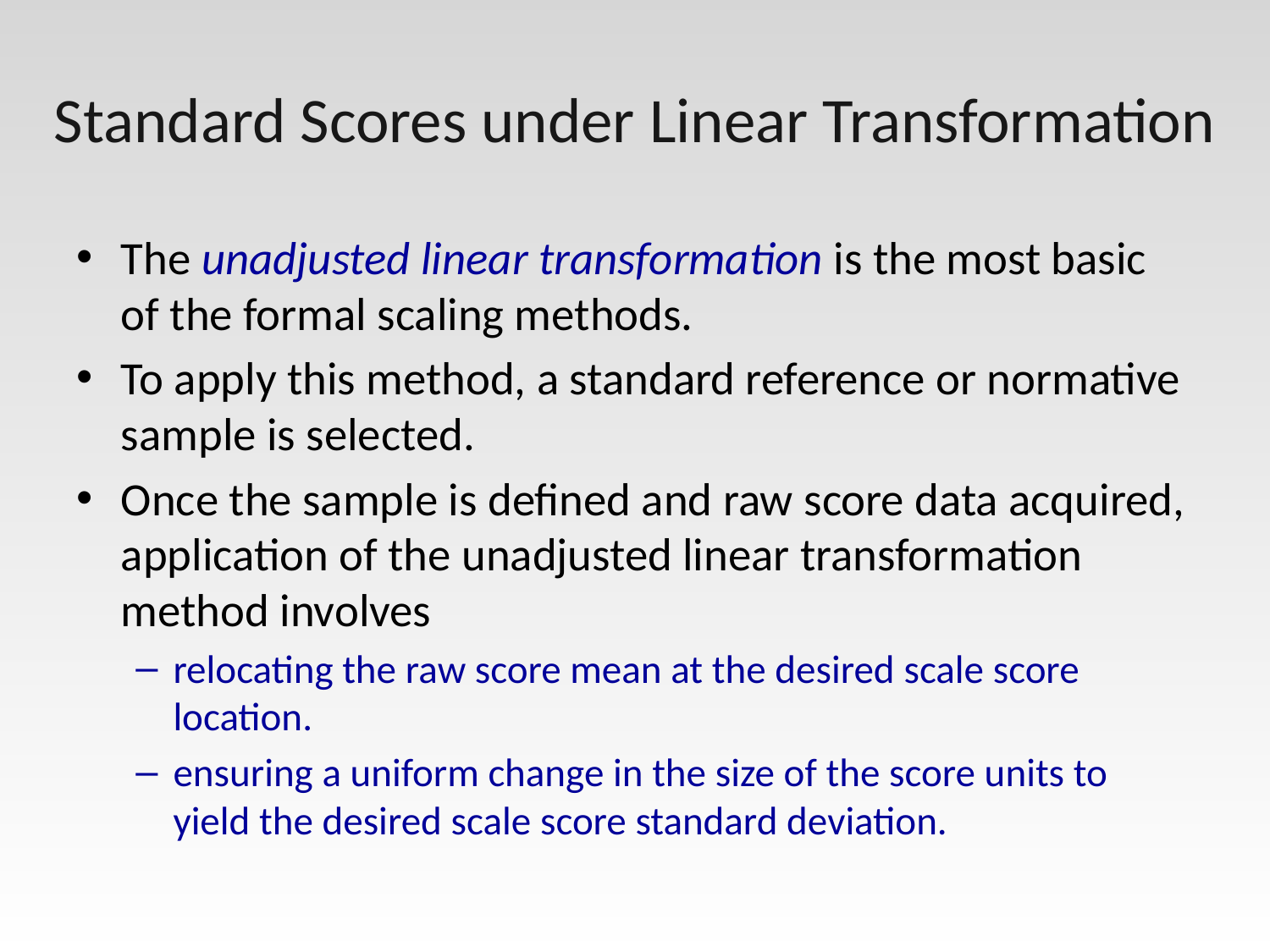

# Standard Scores under Linear Transformation
The unadjusted linear transformation is the most basic of the formal scaling methods.
To apply this method, a standard reference or normative sample is selected.
Once the sample is defined and raw score data acquired, application of the unadjusted linear transformation method involves
relocating the raw score mean at the desired scale score location.
ensuring a uniform change in the size of the score units to yield the desired scale score standard deviation.